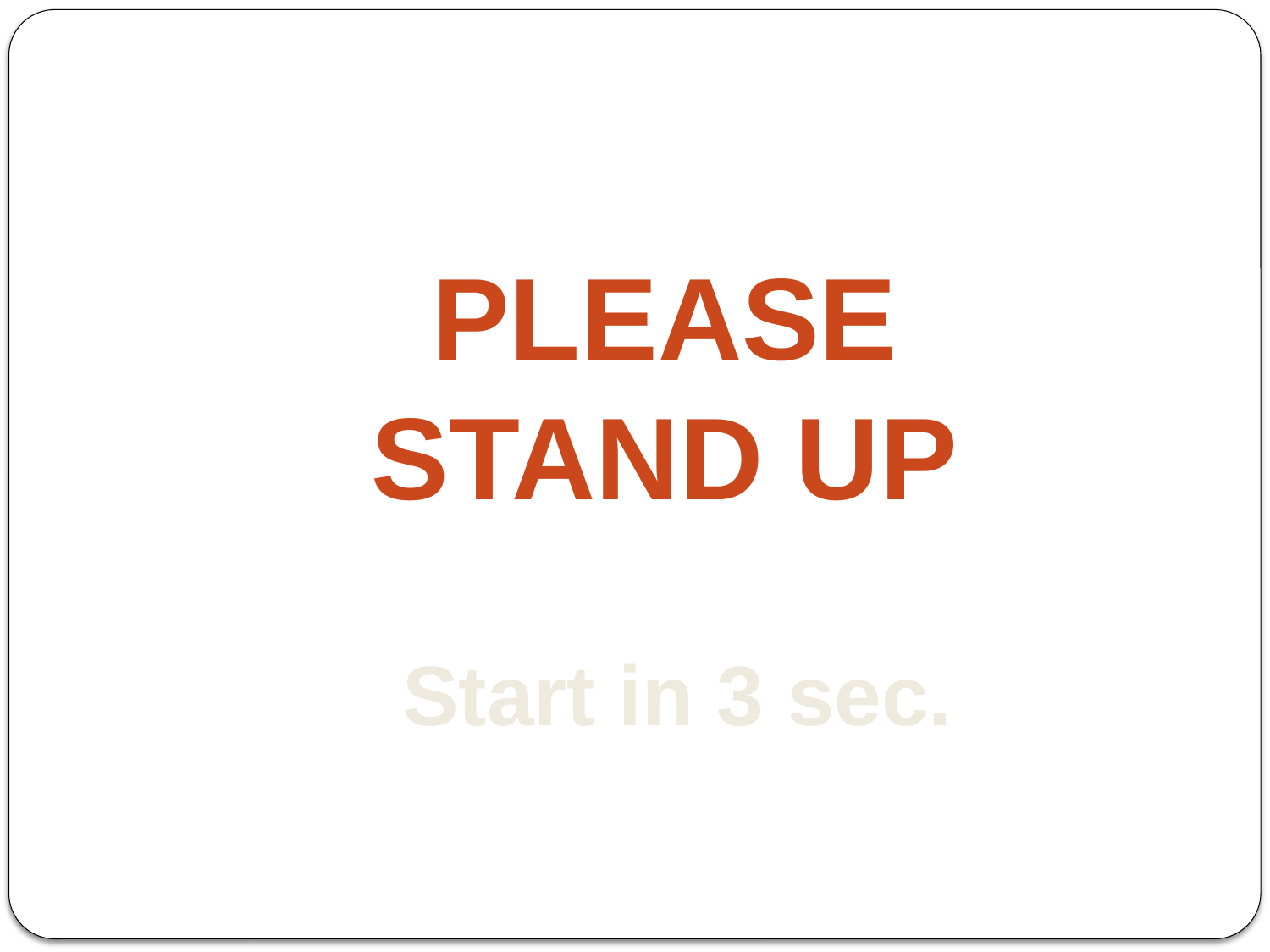

# Please Stand up
Start in 3 sec.